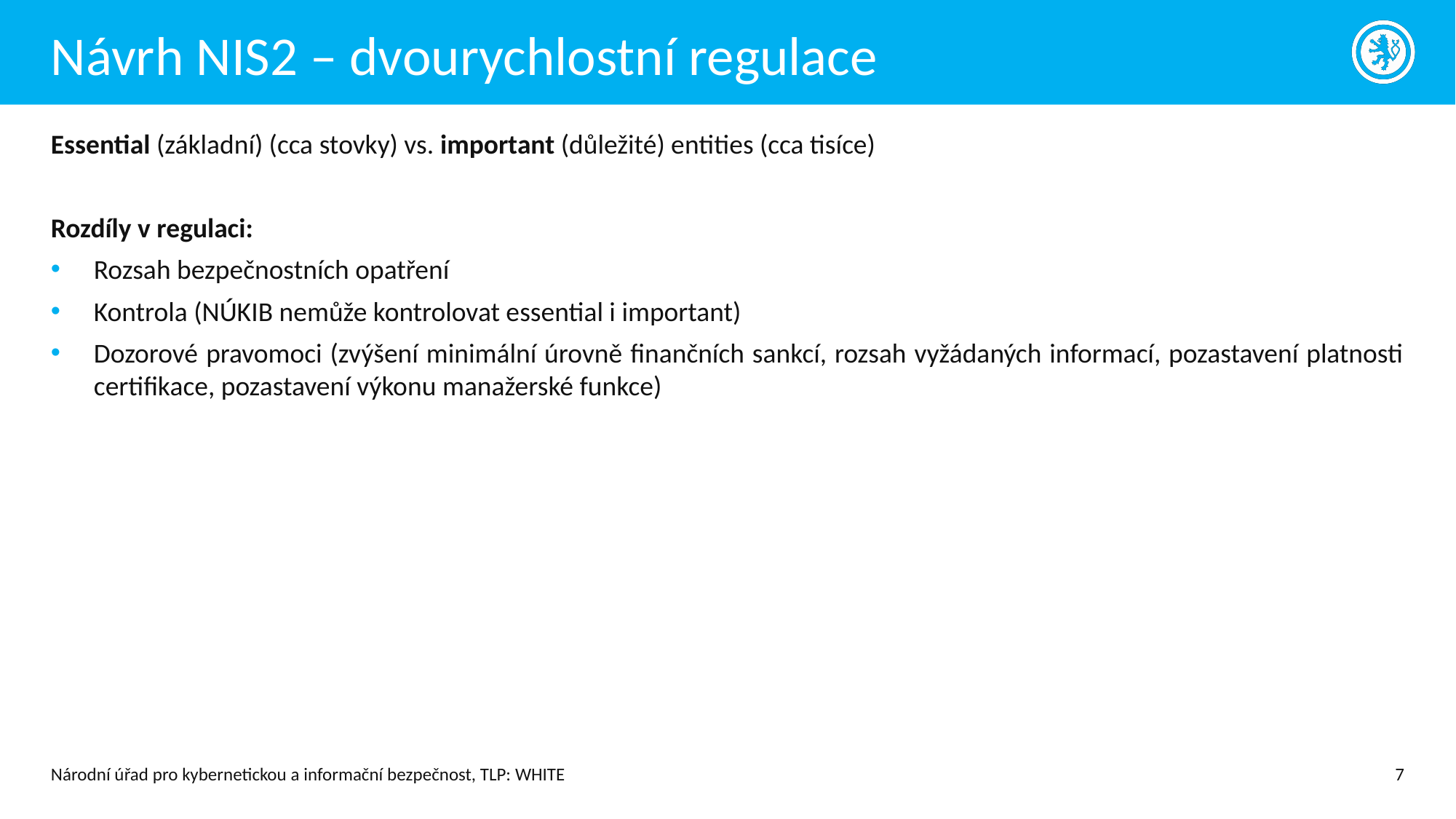

# Návrh NIS2 – dvourychlostní regulace
Essential (základní) (cca stovky) vs. important (důležité) entities (cca tisíce)

Rozdíly v regulaci:
Rozsah bezpečnostních opatření
Kontrola (NÚKIB nemůže kontrolovat essential i important)
Dozorové pravomoci (zvýšení minimální úrovně finančních sankcí, rozsah vyžádaných informací, pozastavení platnosti certifikace, pozastavení výkonu manažerské funkce)

Národní úřad pro kybernetickou a informační bezpečnost, TLP: WHITE
7